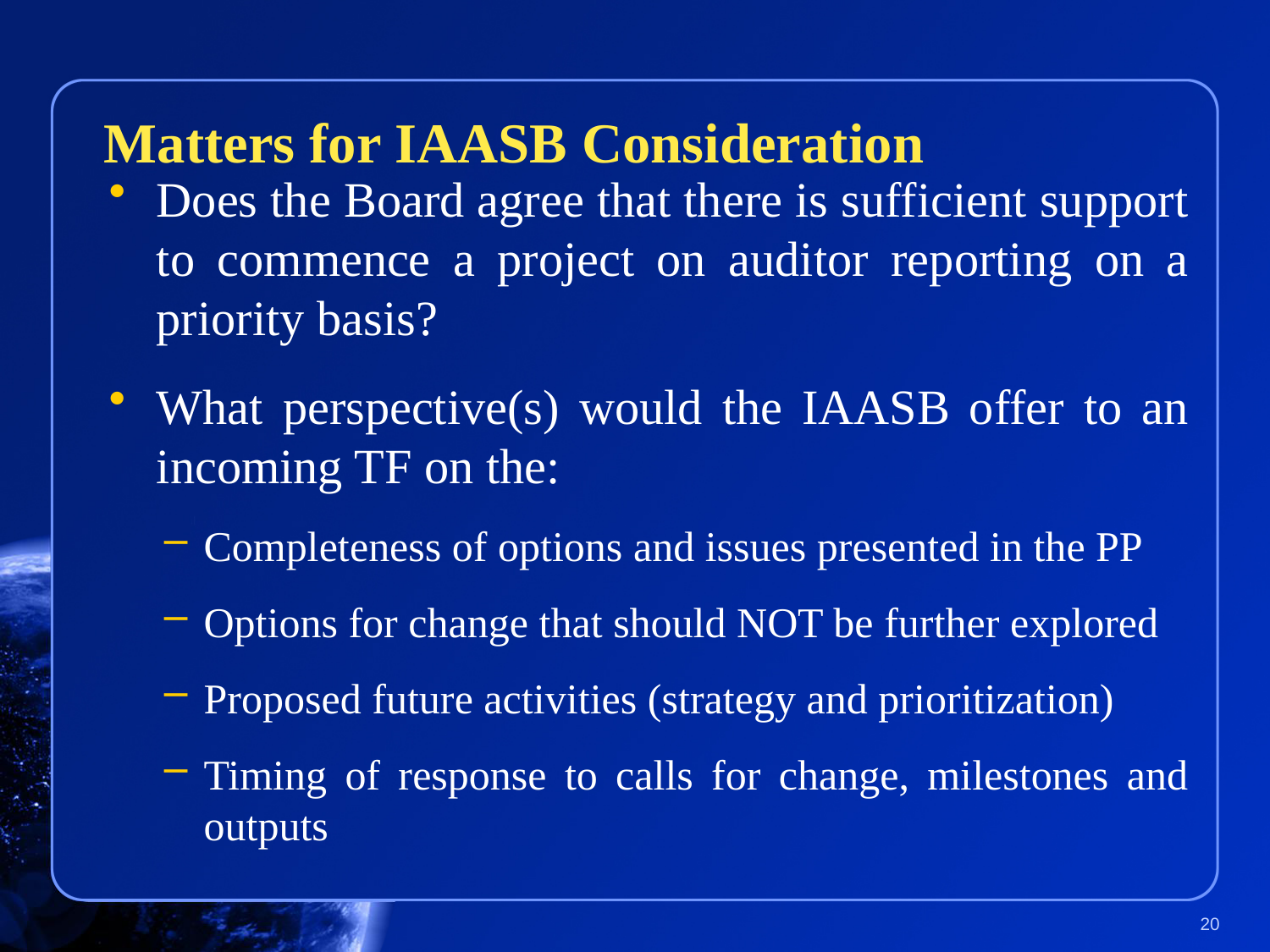

#
Matters for IAASB Consideration
Does the Board agree that there is sufficient support to commence a project on auditor reporting on a priority basis?
What perspective(s) would the IAASB offer to an incoming TF on the:
Completeness of options and issues presented in the PP
Options for change that should NOT be further explored
Proposed future activities (strategy and prioritization)
Timing of response to calls for change, milestones and outputs

20